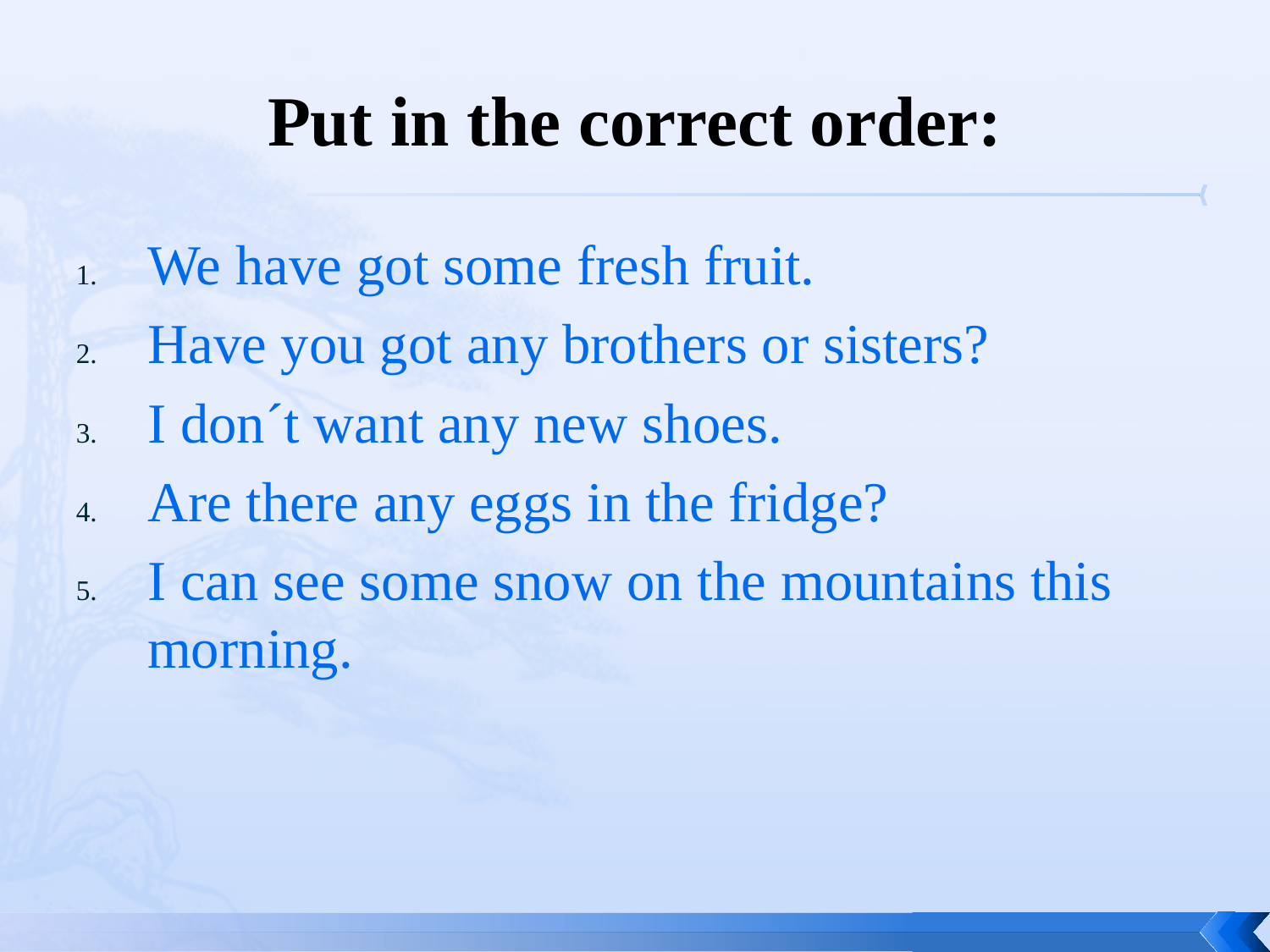

# Put in the correct order:
We have got some fresh fruit.
Have you got any brothers or sisters?
I don´t want any new shoes.
Are there any eggs in the fridge?
I can see some snow on the mountains this morning.